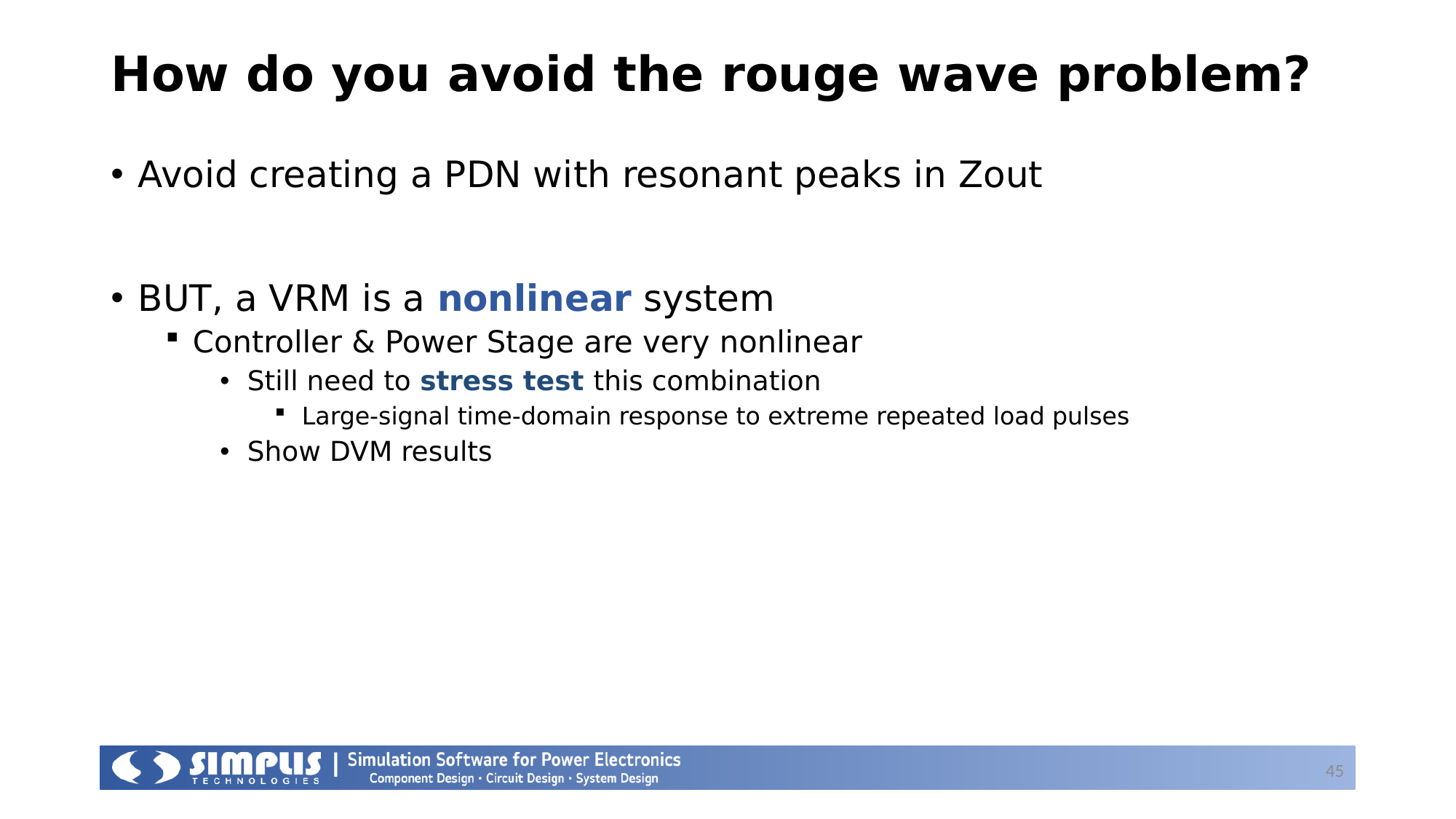

# How do you avoid the rouge wave problem?
Avoid creating a PDN with resonant peaks in Zout

BUT, a VRM is a nonlinear system
Controller & Power Stage are very nonlinear
Still need to stress test this combination
Large-signal time-domain response to extreme repeated load pulses
Show DVM results

45